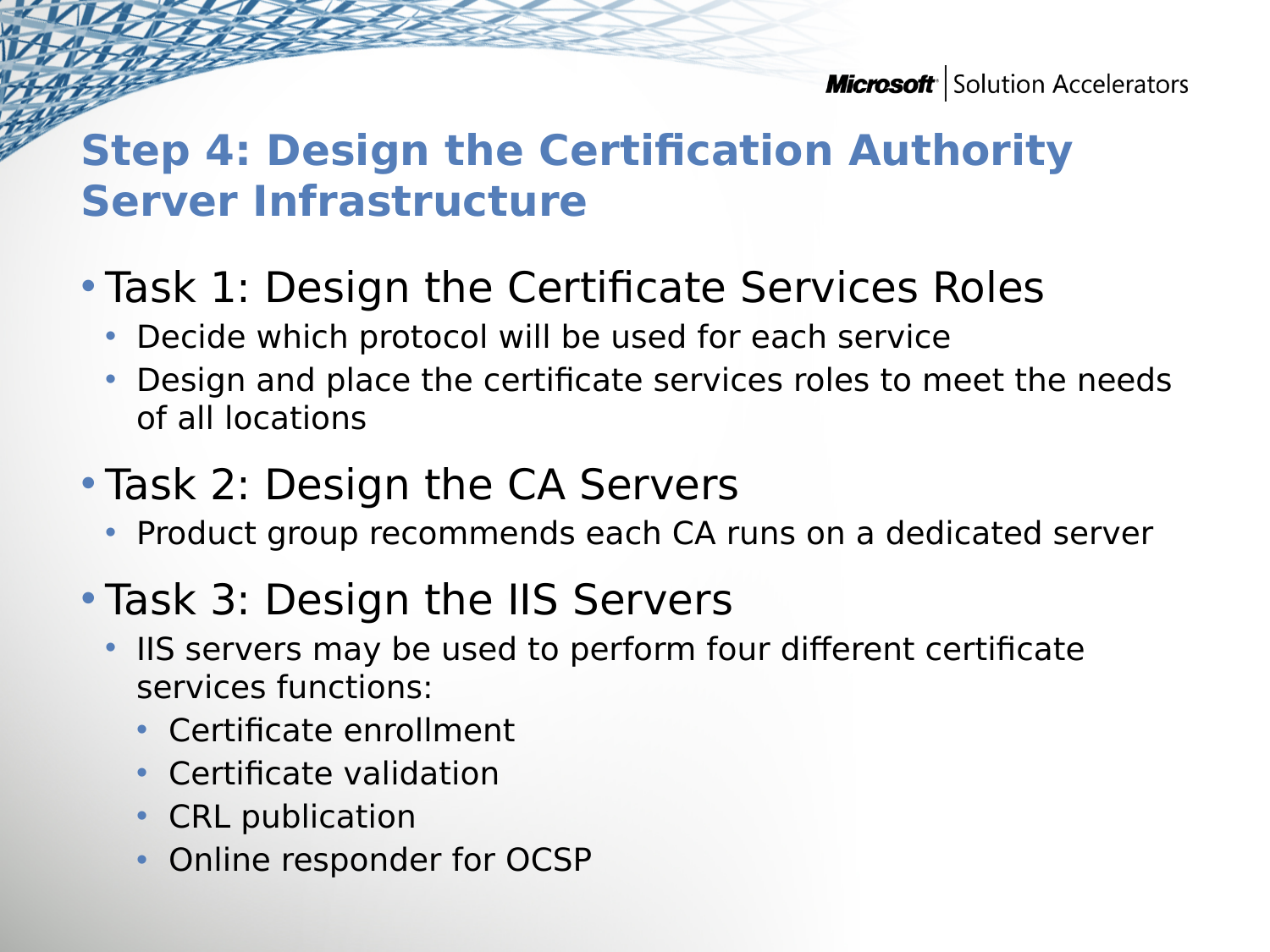

# Step 4: Design the Certification Authority Server Infrastructure
Task 1: Design the Certificate Services Roles
Decide which protocol will be used for each service
Design and place the certificate services roles to meet the needs of all locations
Task 2: Design the CA Servers
Product group recommends each CA runs on a dedicated server
Task 3: Design the IIS Servers
IIS servers may be used to perform four different certificate services functions:
Certificate enrollment
Certificate validation
CRL publication
Online responder for OCSP